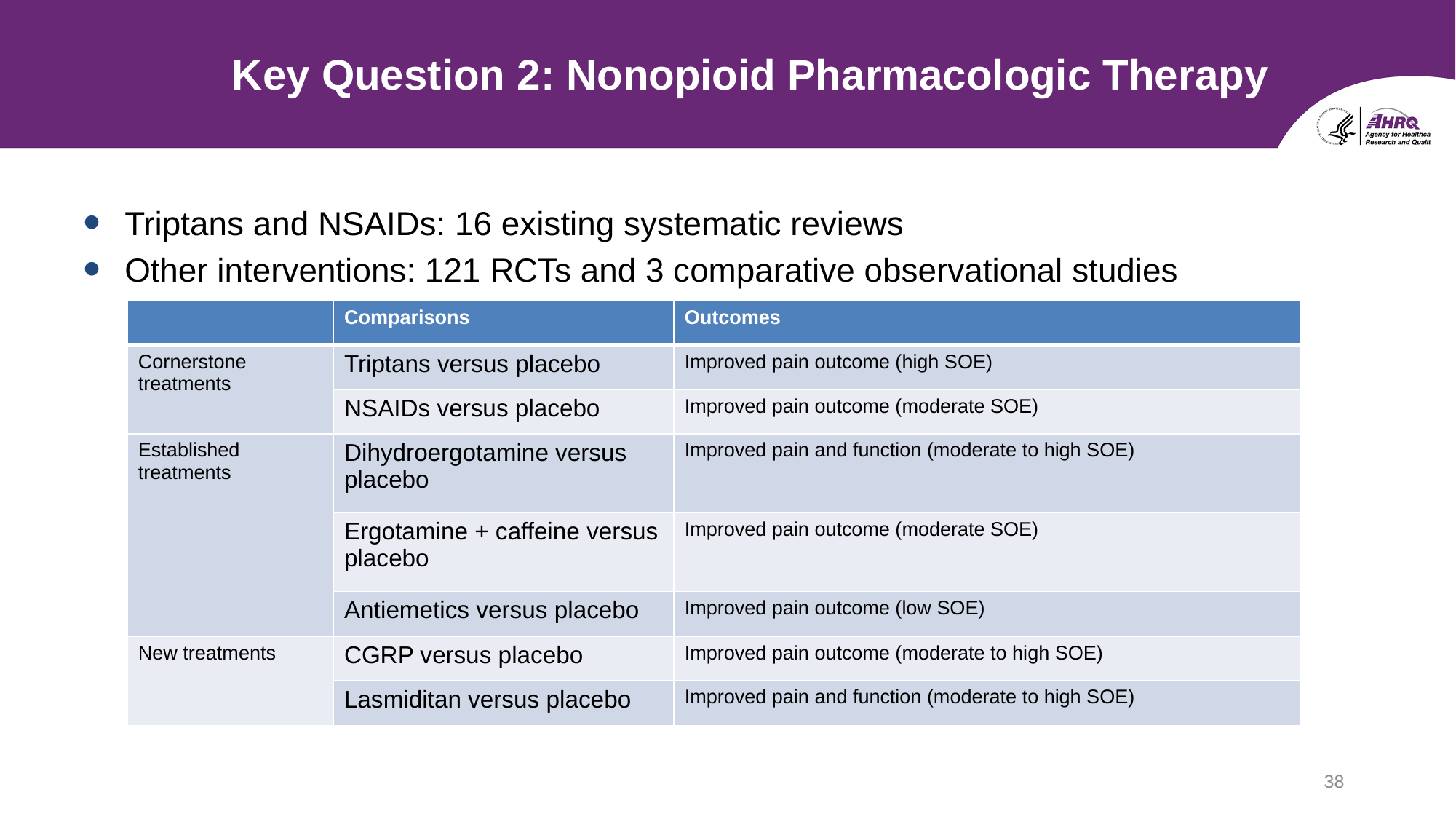

# Key Question 2: Nonopioid Pharmacologic Therapy
Triptans and NSAIDs: 16 existing systematic reviews
Other interventions: 121 RCTs and 3 comparative observational studies

|  | Comparisons | Outcomes |
| --- | --- | --- |
| Cornerstone treatments | Triptans versus placebo | Improved pain outcome (high SOE) |
|  | NSAIDs versus placebo | Improved pain outcome (moderate SOE) |
| Established treatments | Dihydroergotamine versus placebo | Improved pain and function (moderate to high SOE) |
|  | Ergotamine + caffeine versus placebo | Improved pain outcome (moderate SOE) |
|  | Antiemetics versus placebo | Improved pain outcome (low SOE) |
| New treatments | CGRP versus placebo | Improved pain outcome (moderate to high SOE) |
|  | Lasmiditan versus placebo | Improved pain and function (moderate to high SOE) |
38